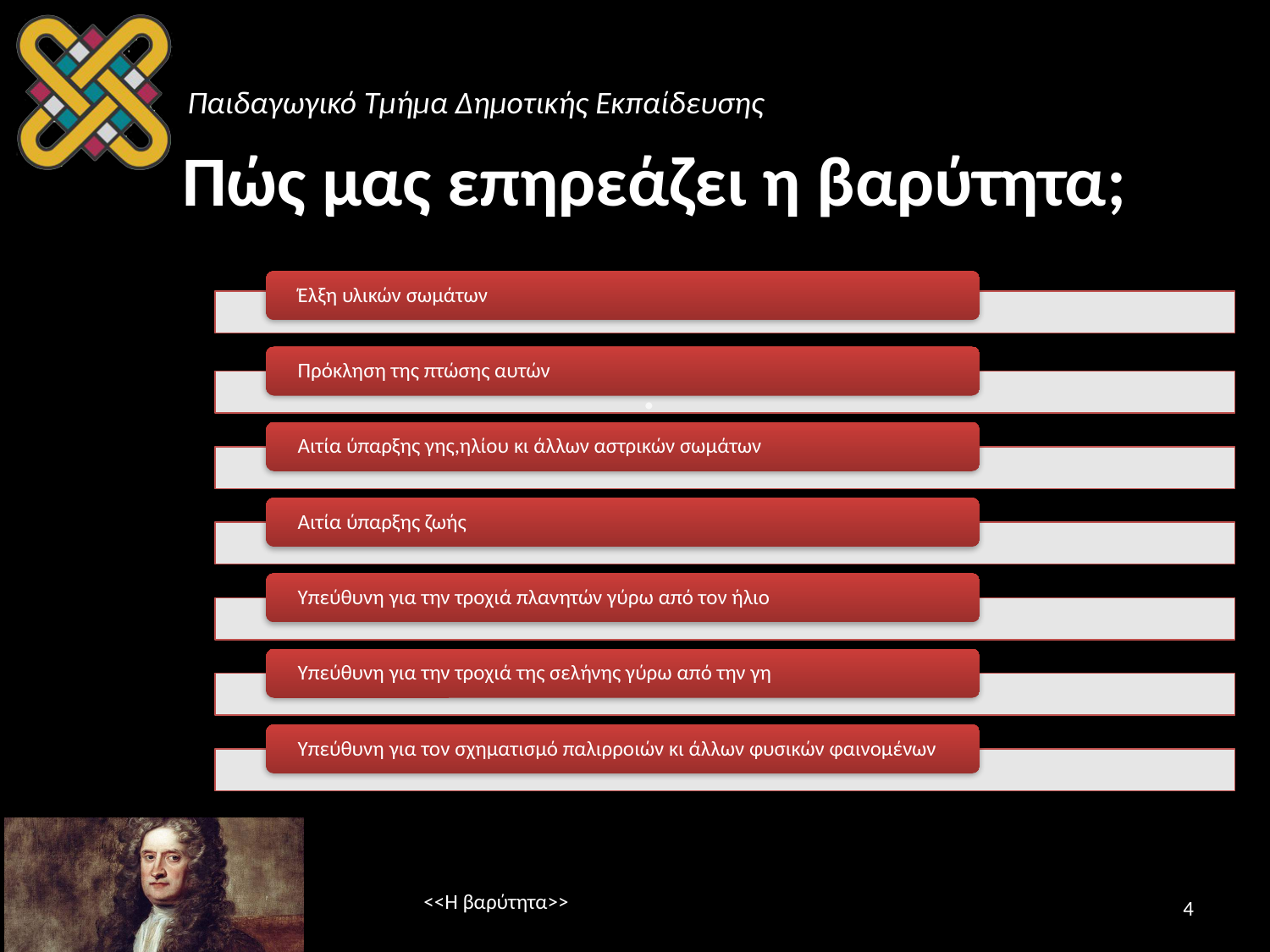

# Πώς μας επηρεάζει η βαρύτητα;
Έλξη υλικών σωμάτων
Πρόκληση της πτώσης αυτών
Αιτία ύπαρξης γης,ηλίου κι άλλων αστρικών σωμάτων
Αιτία ύπαρξης ζωής
Υπεύθυνη για την τροχιά πλανητών γύρω από τον ήλιο
Υπεύθυνη για την τροχιά της σελήνης γύρω από την γη
Υπεύθυνη για τον σχηματισμό παλιρροιών κι άλλων φυσικών φαινομένων
.
<<Η βαρύτητα>>
4